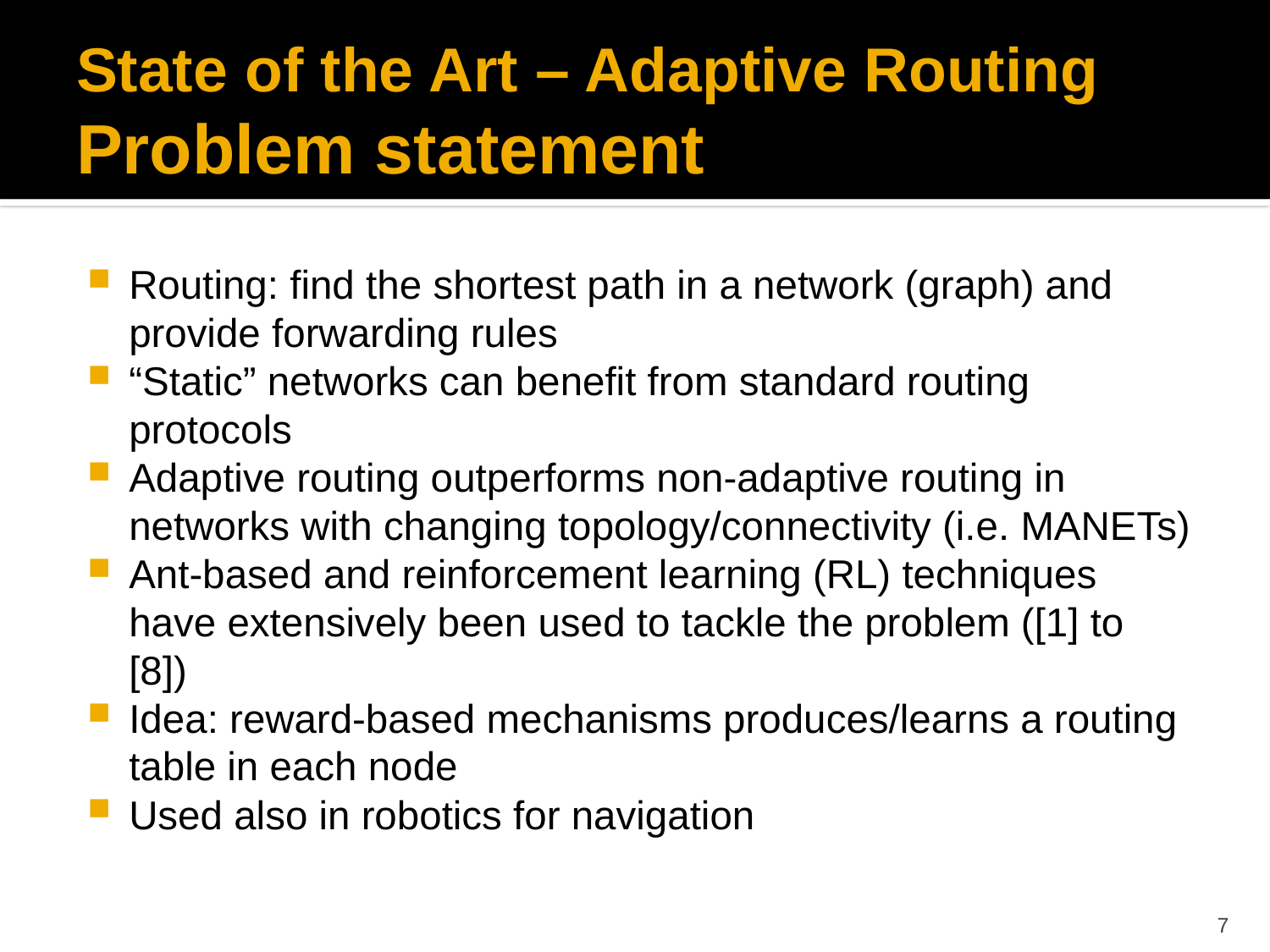

# State of the Art – Adaptive Routing Problem statement
Routing: find the shortest path in a network (graph) and provide forwarding rules
“Static” networks can benefit from standard routing protocols
Adaptive routing outperforms non-adaptive routing in networks with changing topology/connectivity (i.e. MANETs)
Ant-based and reinforcement learning (RL) techniques have extensively been used to tackle the problem ([1] to [8])
Idea: reward-based mechanisms produces/learns a routing table in each node
Used also in robotics for navigation
7